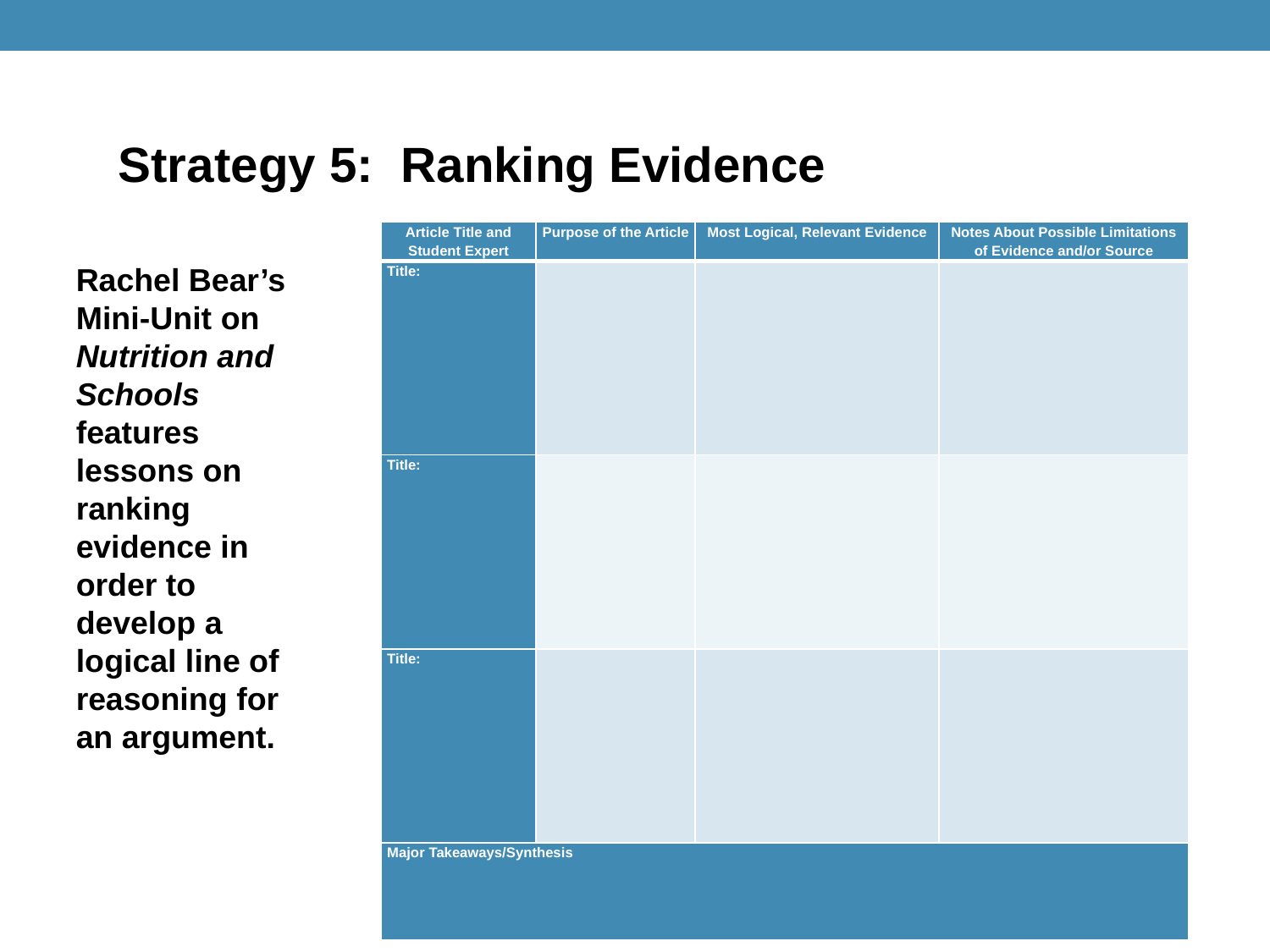

Strategy 5:  Ranking Evidence
| Article Title and Student Expert | Purpose of the Article | Most Logical, Relevant Evidence | Notes About Possible Limitations of Evidence and/or Source |
| --- | --- | --- | --- |
| Title: |  |  |  |
| Title: |  |  |  |
| Title: |  |  |  |
| Major Takeaways/Synthesis |  |  |  |
Rachel Bear’s Mini-Unit on Nutrition and Schools features lessons on ranking evidence in order to develop a logical line of reasoning for an argument.